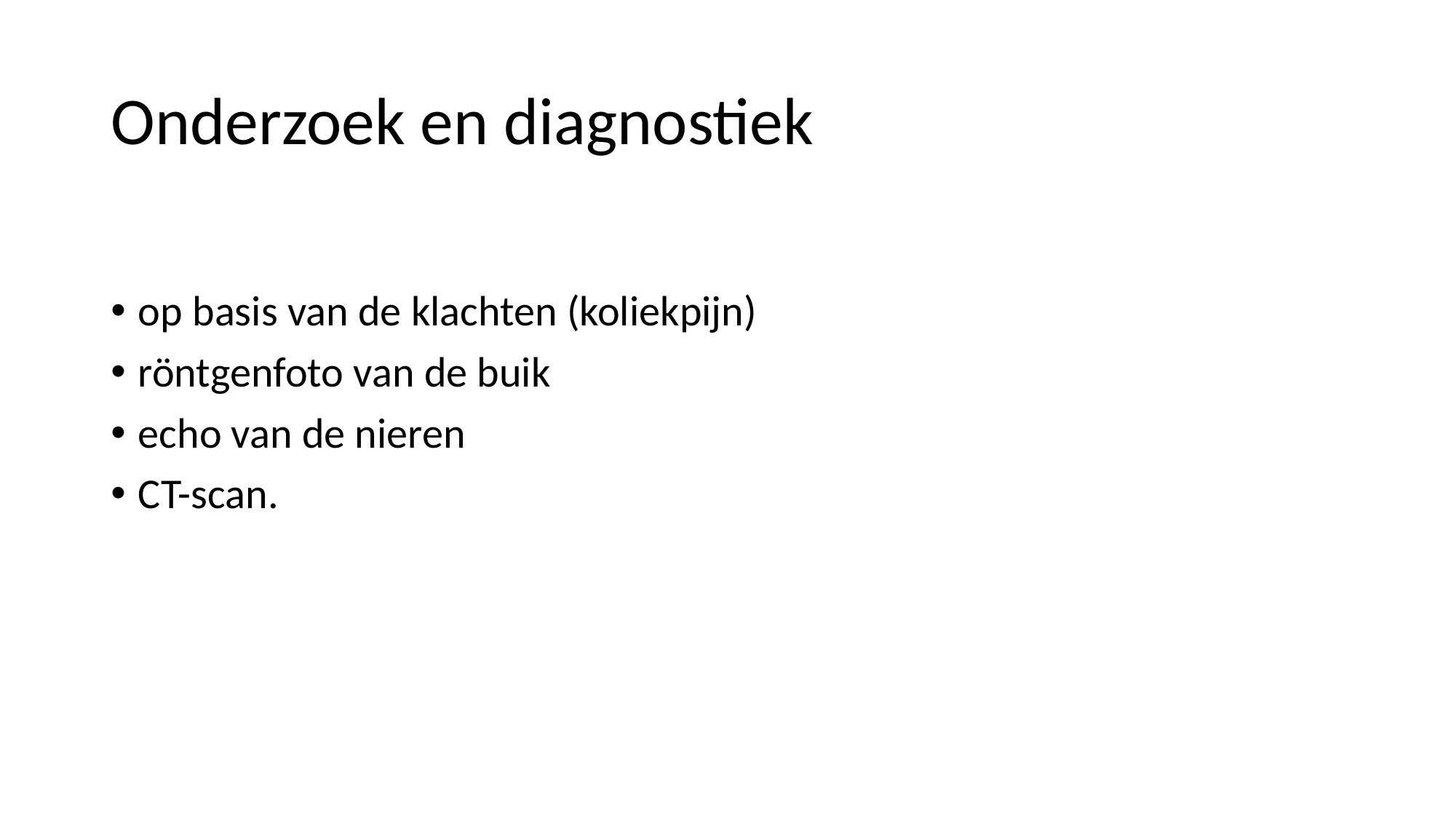

# Onderzoek en diagnostiek

op basis van de klachten (koliekpijn)
röntgenfoto van de buik
echo van de nieren
CT-scan.